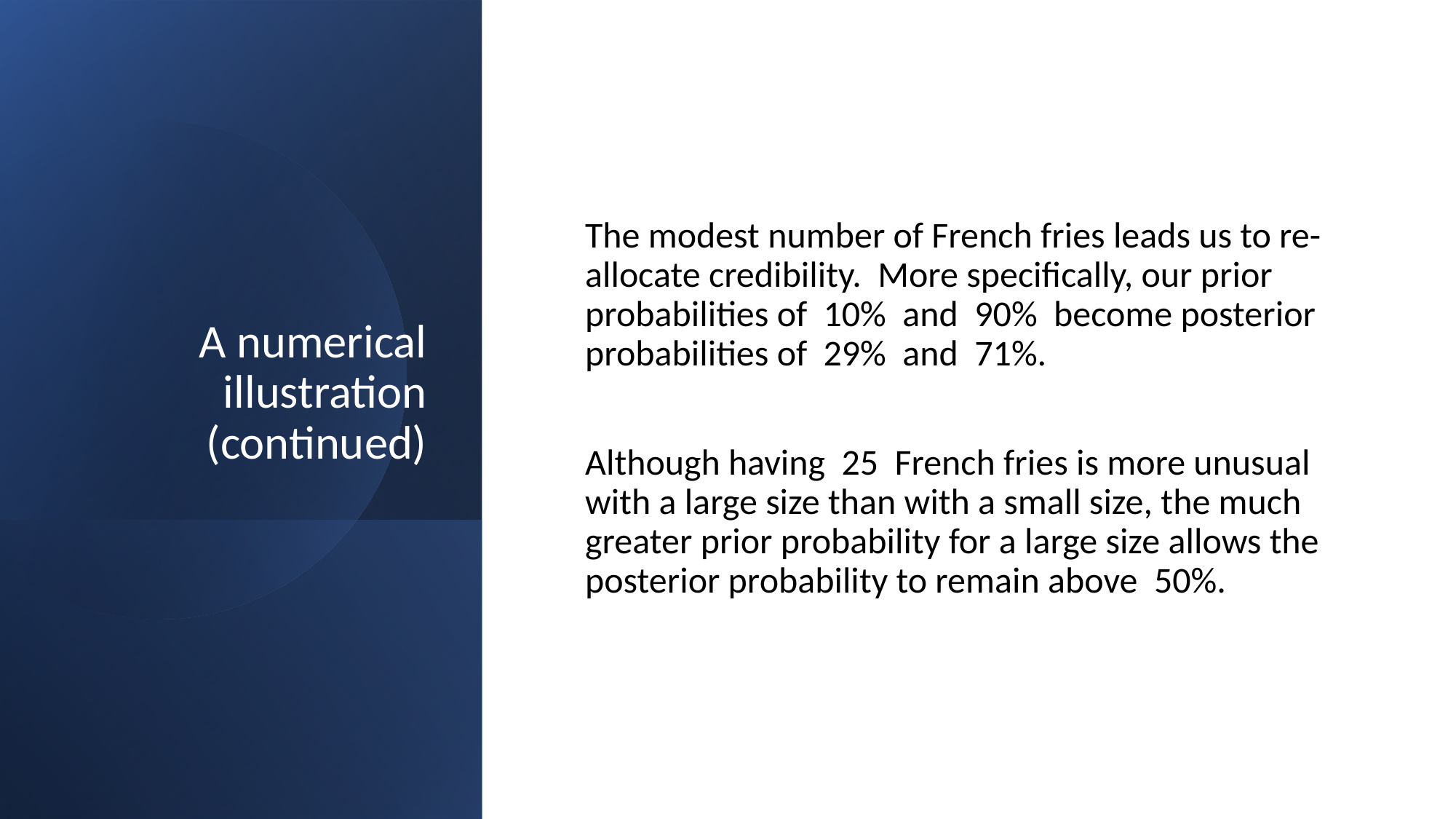

# A numerical illustration (continued)
The modest number of French fries leads us to re-allocate credibility.  More specifically, our prior probabilities of  10%  and  90%  become posterior probabilities of  29%  and  71%.

Although having  25  French fries is more unusual with a large size than with a small size, the much greater prior probability for a large size allows the posterior probability to remain above  50%.